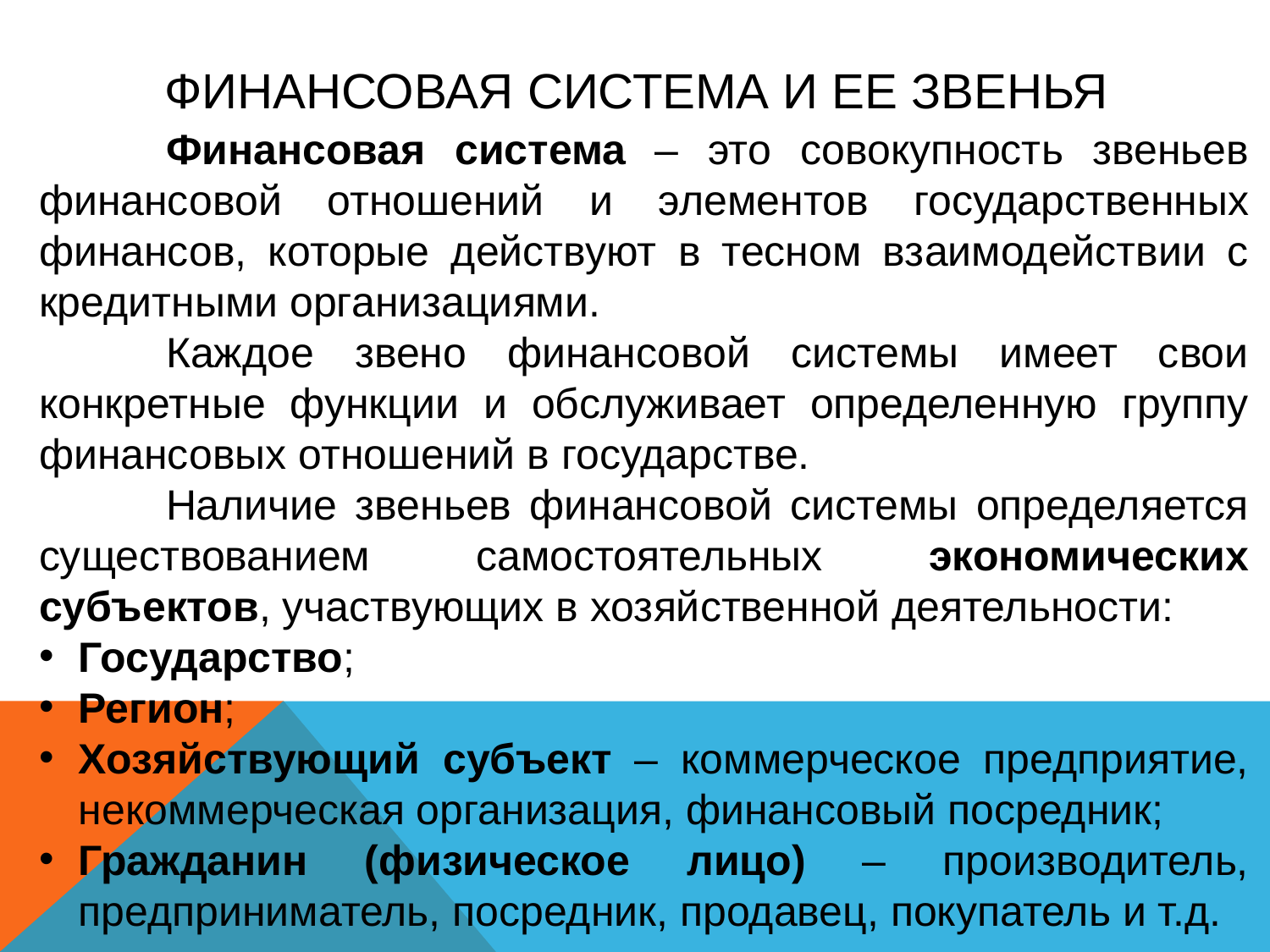

# Финансовая система и ее звенья
	Финансовая система – это совокупность звеньев финансовой отношений и элементов государственных финансов, которые действуют в тесном взаимодействии с кредитными организациями.
	Каждое звено финансовой системы имеет свои конкретные функции и обслуживает определенную группу финансовых отношений в государстве.
	Наличие звеньев финансовой системы определяется существованием самостоятельных экономических субъектов, участвующих в хозяйственной деятельности:
Государство;
Регион;
Хозяйствующий субъект – коммерческое предприятие, некоммерческая организация, финансовый посредник;
Гражданин (физическое лицо) – производитель, предприниматель, посредник, продавец, покупатель и т.д.